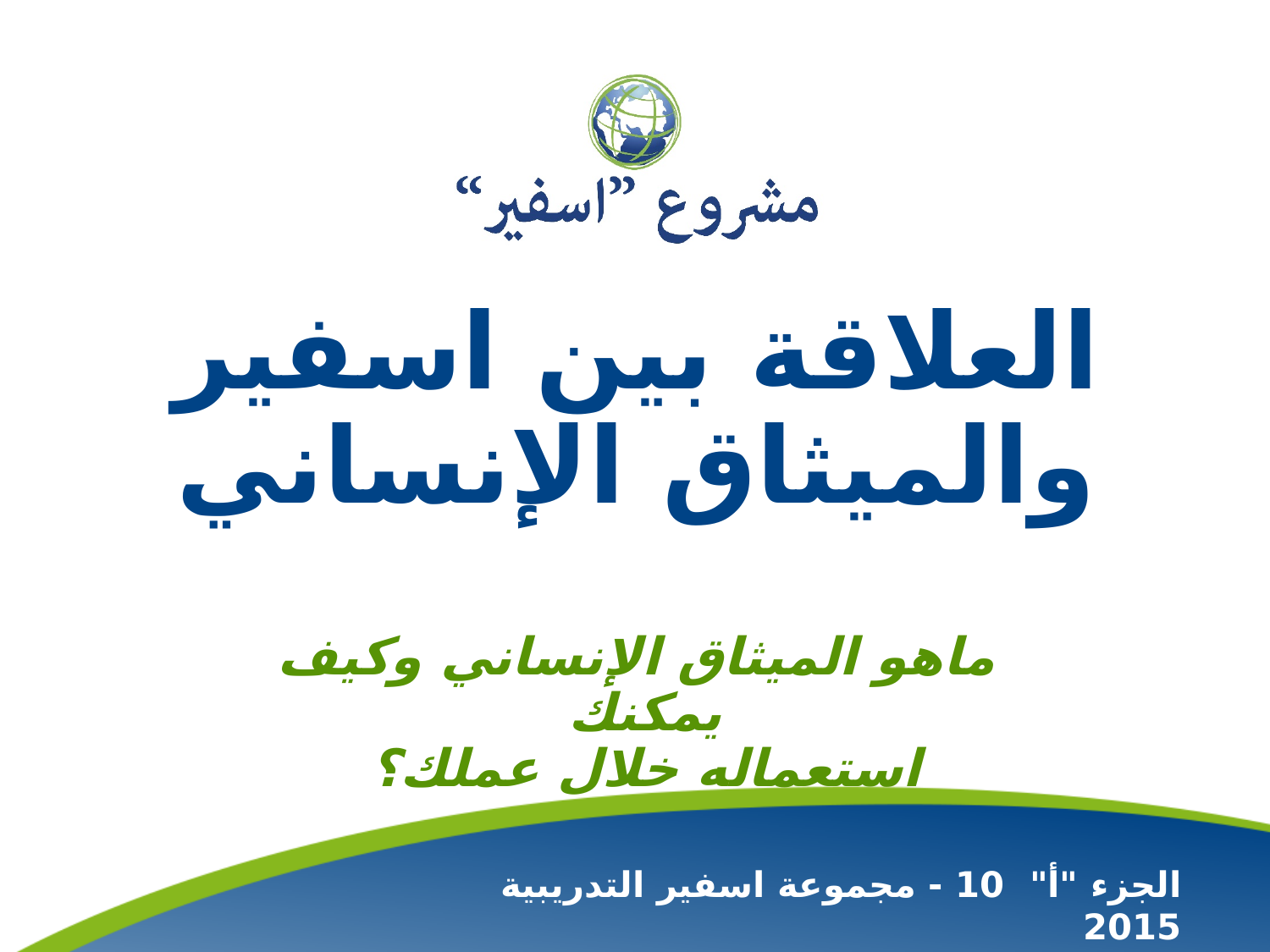

# العلاقة بين اسفير والميثاق الإنساني

ماهو الميثاق الإنساني وكيف يمكنك
استعماله خلال عملك؟
الجزء "أ"  10 - مجموعة اسفير التدريبية 2015